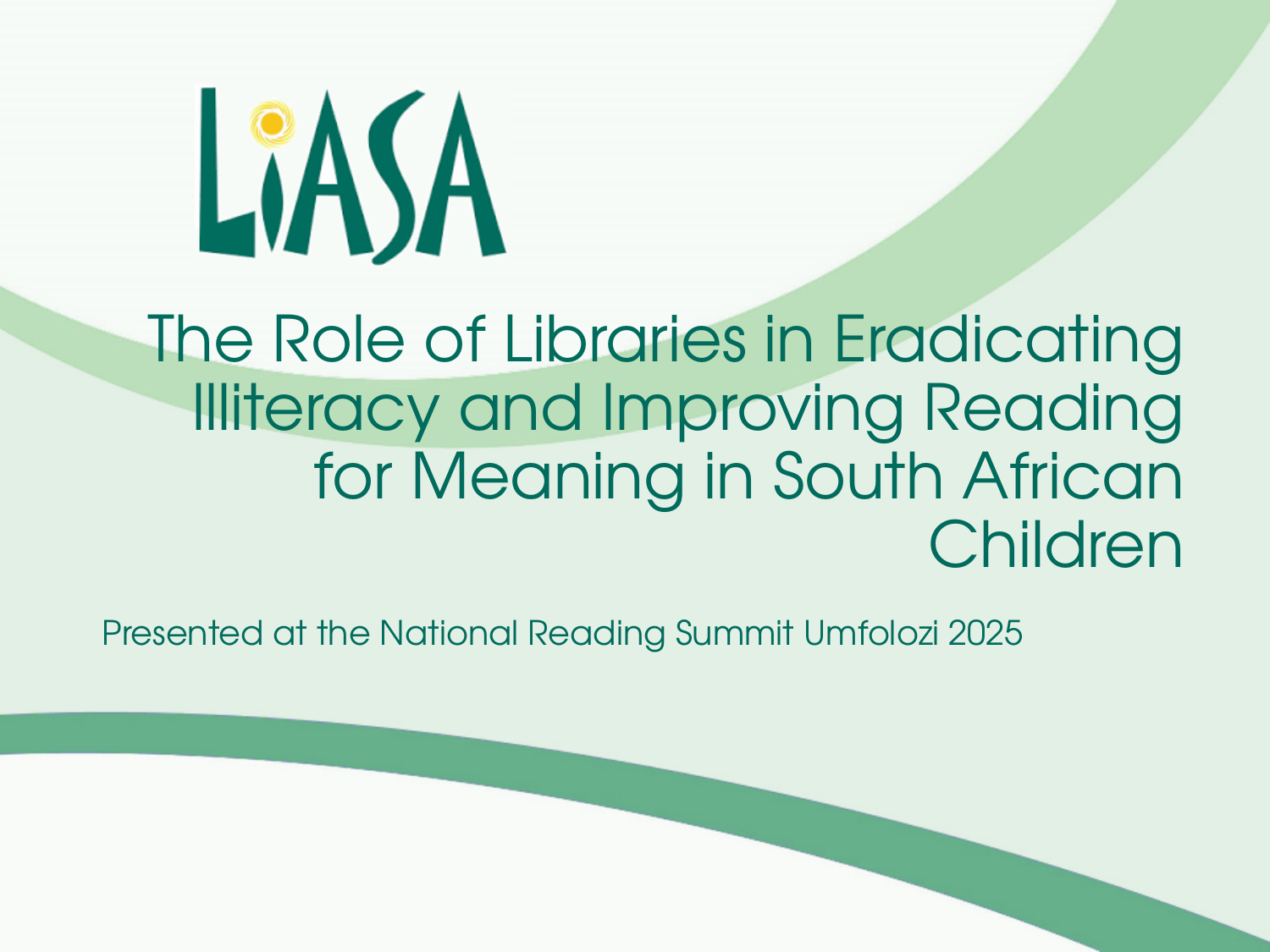

# The Role of Libraries in Eradicating Illiteracy and Improving Reading for Meaning in South African Children
Presented at the National Reading Summit Umfolozi 2025